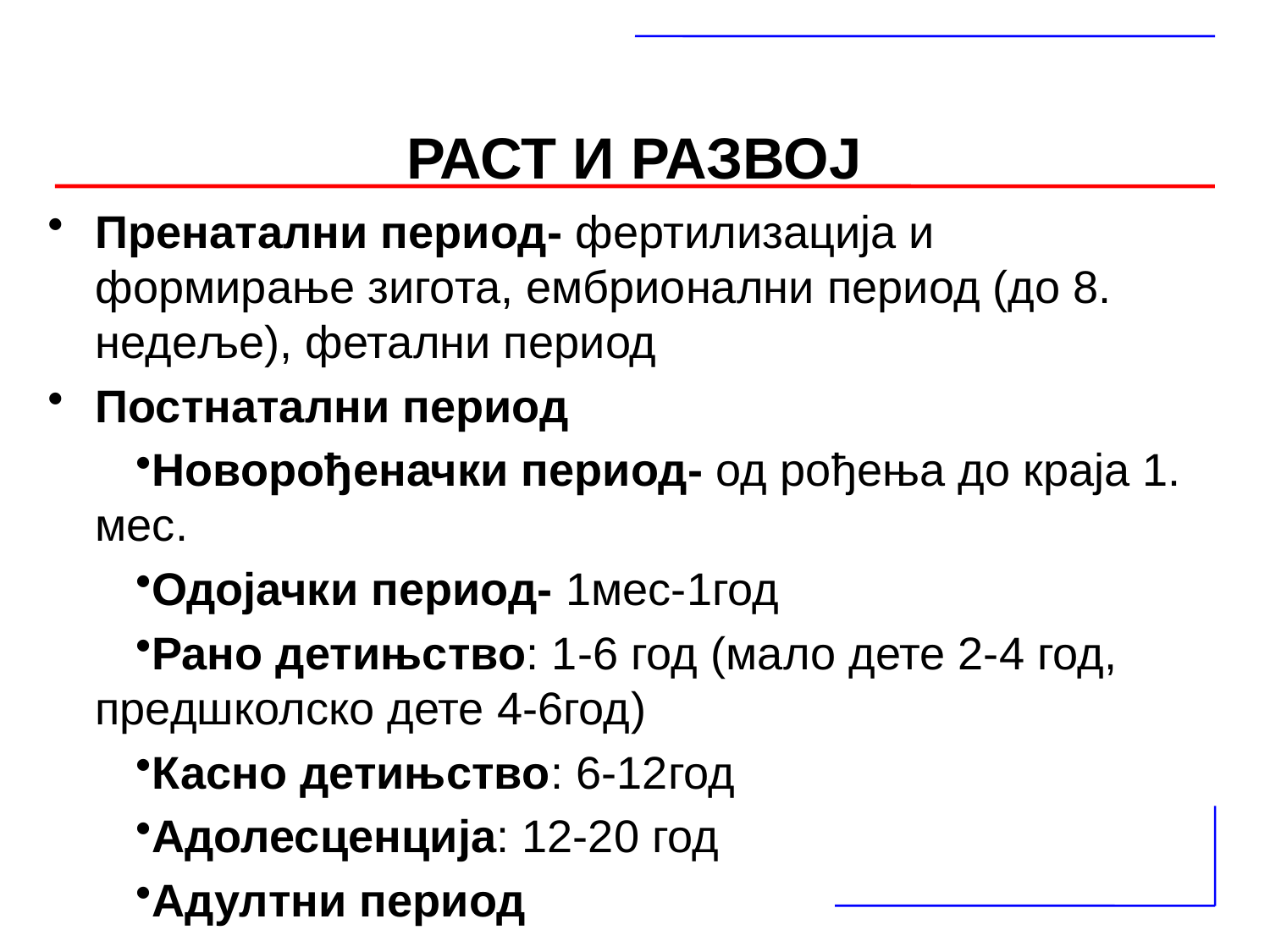

# РАСТ И РАЗВОЈ
Пренатални период- фертилизација и формирање зигота, ембрионални период (до 8. недеље), фетални период
Постнатални период
Новорођеначки период- од рођења до краја 1. мес.
Одојачки период- 1мес-1год
Рано детињство: 1-6 год (мало дете 2-4 год, предшколско дете 4-6год)
Касно детињство: 6-12год
Адолесценција: 12-20 год
Адултни период